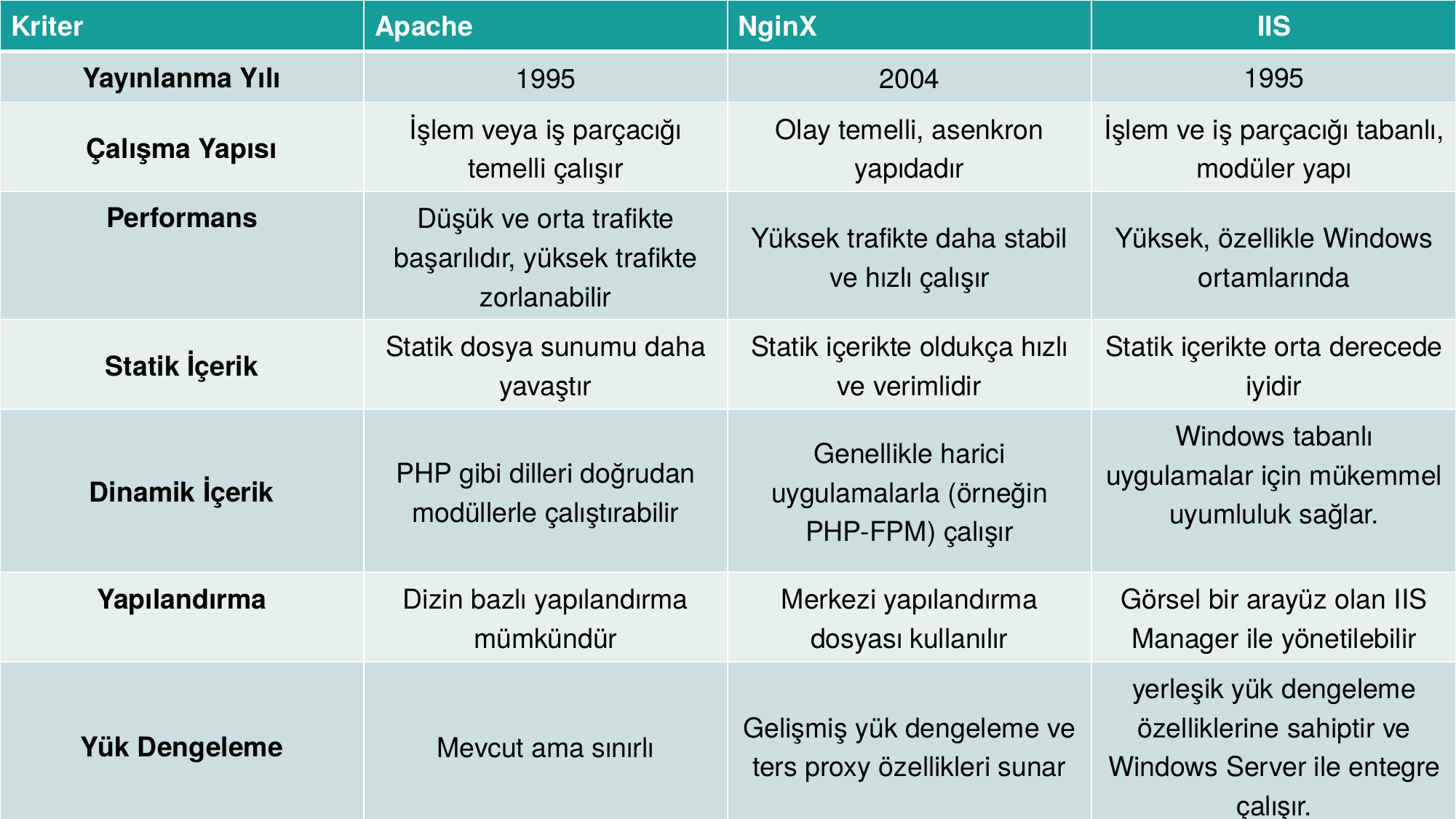

| Kriter | Apache | NginX | IIS |
| --- | --- | --- | --- |
| Yayınlanma Yılı | 1995 | 2004 | 1995 |
| Çalışma Yapısı | İşlem veya iş parçacığı temelli çalışır | Olay temelli, asenkron yapıdadır | İşlem ve iş parçacığı tabanlı, modüler yapı |
| Performans | Düşük ve orta trafikte başarılıdır, yüksek trafikte zorlanabilir | Yüksek trafikte daha stabil ve hızlı çalışır | Yüksek, özellikle Windows ortamlarında |
| Statik İçerik | Statik dosya sunumu daha yavaştır | Statik içerikte oldukça hızlı ve verimlidir | Statik içerikte orta derecede iyidir |
| Dinamik İçerik | PHP gibi dilleri doğrudan modüllerle çalıştırabilir | Genellikle harici uygulamalarla (örneğin PHP-FPM) çalışır | Windows tabanlı uygulamalar için mükemmel uyumluluk sağlar. |
| Yapılandırma | Dizin bazlı yapılandırma mümkündür | Merkezi yapılandırma dosyası kullanılır | Görsel bir arayüz olan IIS Manager ile yönetilebilir |
| Yük Dengeleme | Mevcut ama sınırlı | Gelişmiş yük dengeleme ve ters proxy özellikleri sunar | yerleşik yük dengeleme özelliklerine sahiptir ve Windows Server ile entegre çalışır. |